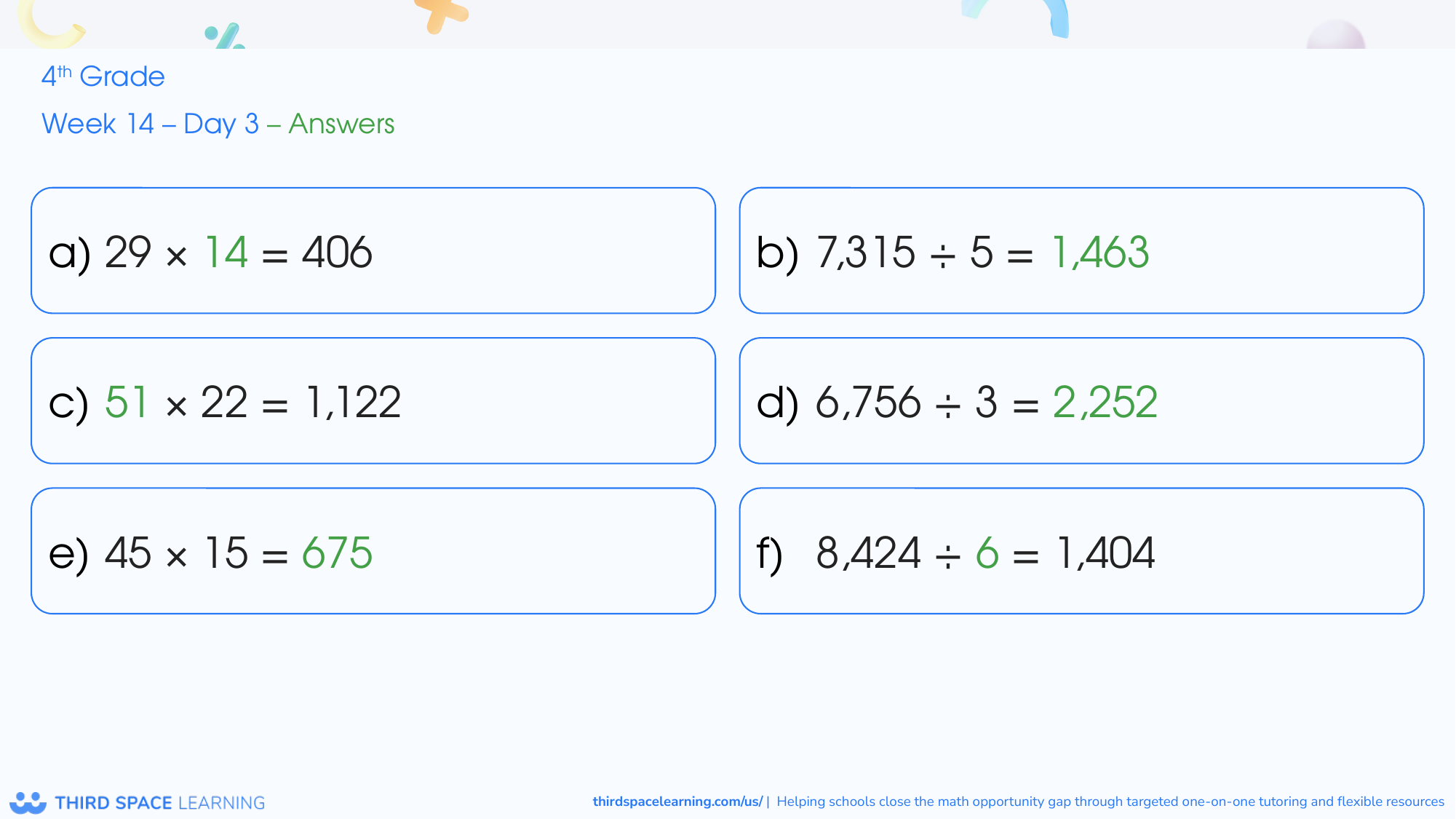

4th Grade
Week 14 – Day 3 – Answers
29 × 14 = 406
7,315 ÷ 5 = 1,463
51 × 22 = 1,122
6,756 ÷ 3 = 2,252
45 × 15 = 675
8,424 ÷ 6 = 1,404